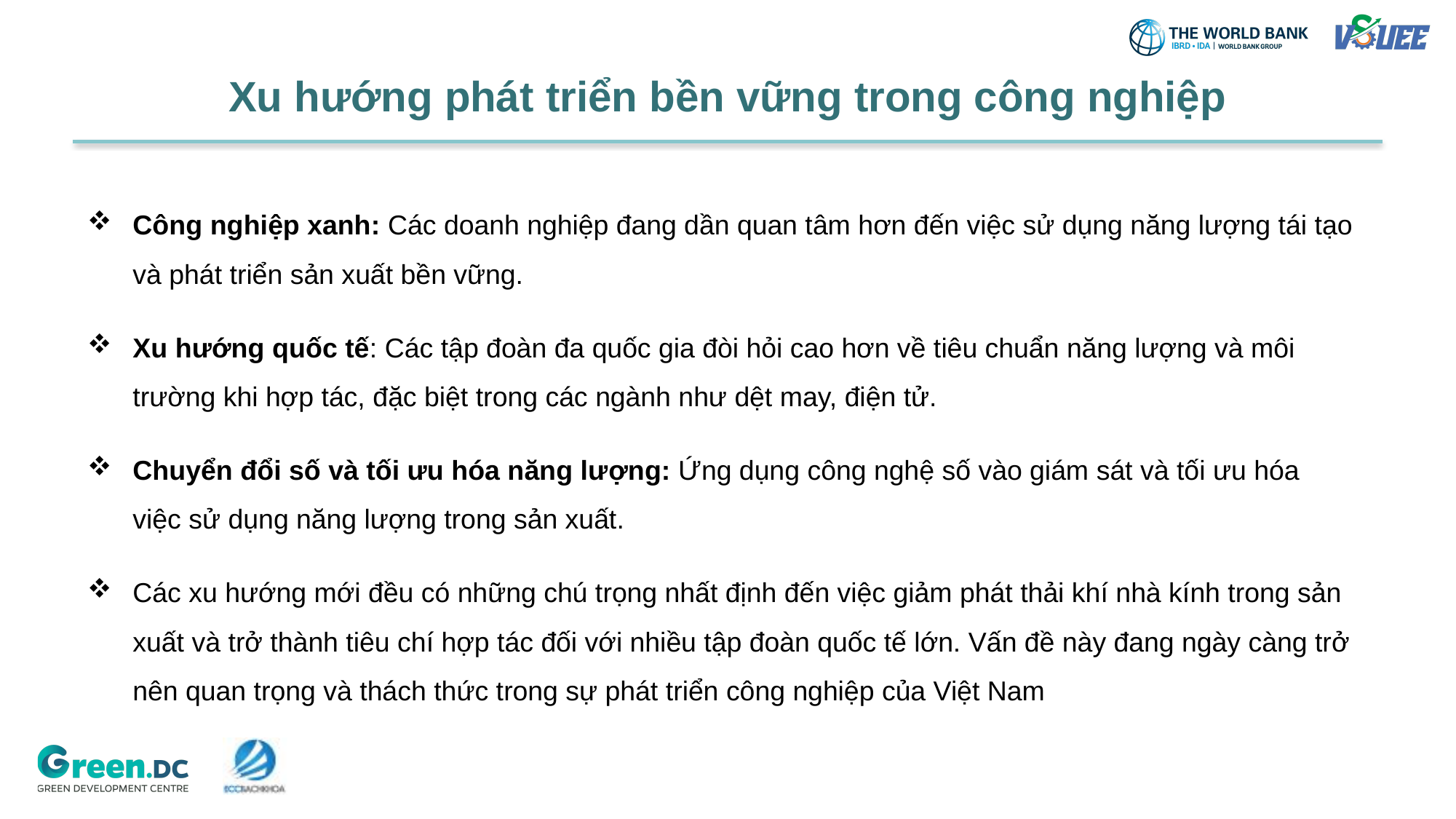

# Xu hướng phát triển bền vững trong công nghiệp
Công nghiệp xanh: Các doanh nghiệp đang dần quan tâm hơn đến việc sử dụng năng lượng tái tạo và phát triển sản xuất bền vững.
Xu hướng quốc tế: Các tập đoàn đa quốc gia đòi hỏi cao hơn về tiêu chuẩn năng lượng và môi trường khi hợp tác, đặc biệt trong các ngành như dệt may, điện tử.
Chuyển đổi số và tối ưu hóa năng lượng: Ứng dụng công nghệ số vào giám sát và tối ưu hóa việc sử dụng năng lượng trong sản xuất.
Các xu hướng mới đều có những chú trọng nhất định đến việc giảm phát thải khí nhà kính trong sản xuất và trở thành tiêu chí hợp tác đối với nhiều tập đoàn quốc tế lớn. Vấn đề này đang ngày càng trở nên quan trọng và thách thức trong sự phát triển công nghiệp của Việt Nam